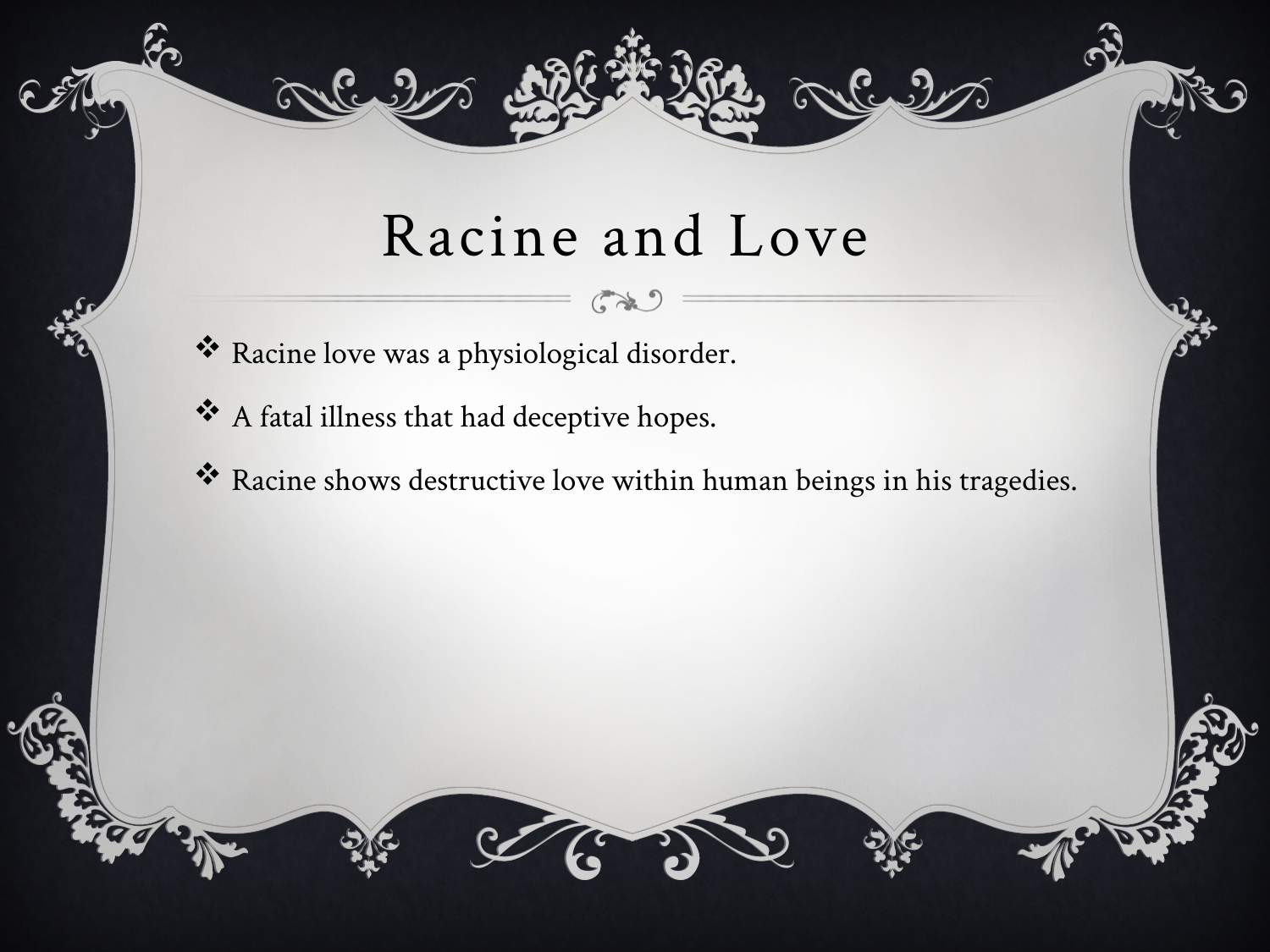

Racine and Love
Racine love was a physiological disorder.
A fatal illness that had deceptive hopes.
Racine shows destructive love within human beings in his tragedies.